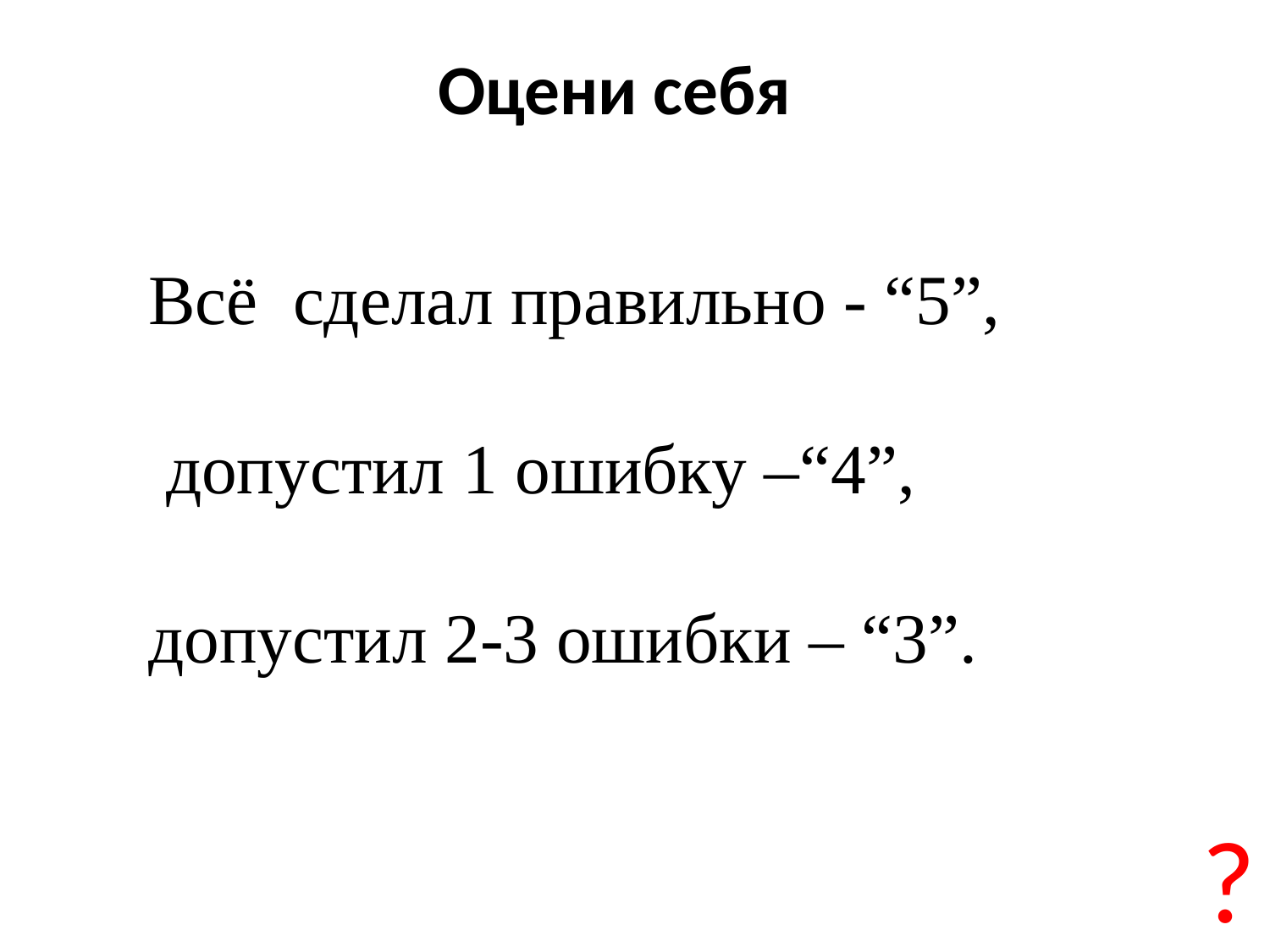

Оцени себя
Всё  сделал правильно - “5”,

 допустил 1 ошибку –“4”,

допустил 2-3 ошибки – “3”.
?